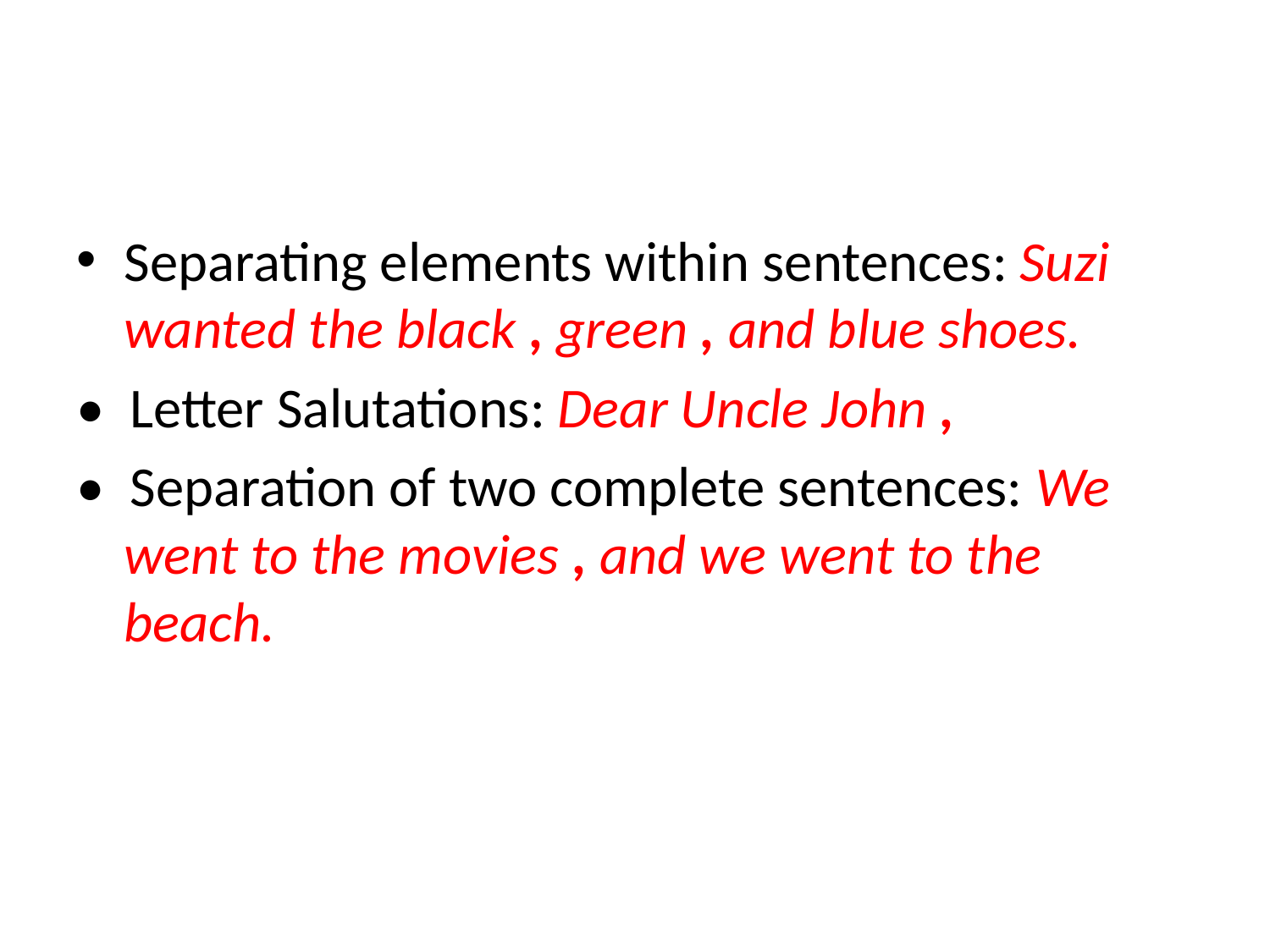

Separating elements within sentences: Suzi wanted the black , green , and blue shoes.
•  Letter Salutations: Dear Uncle John ,
•  Separation of two complete sentences: We went to the movies , and we went to the beach.